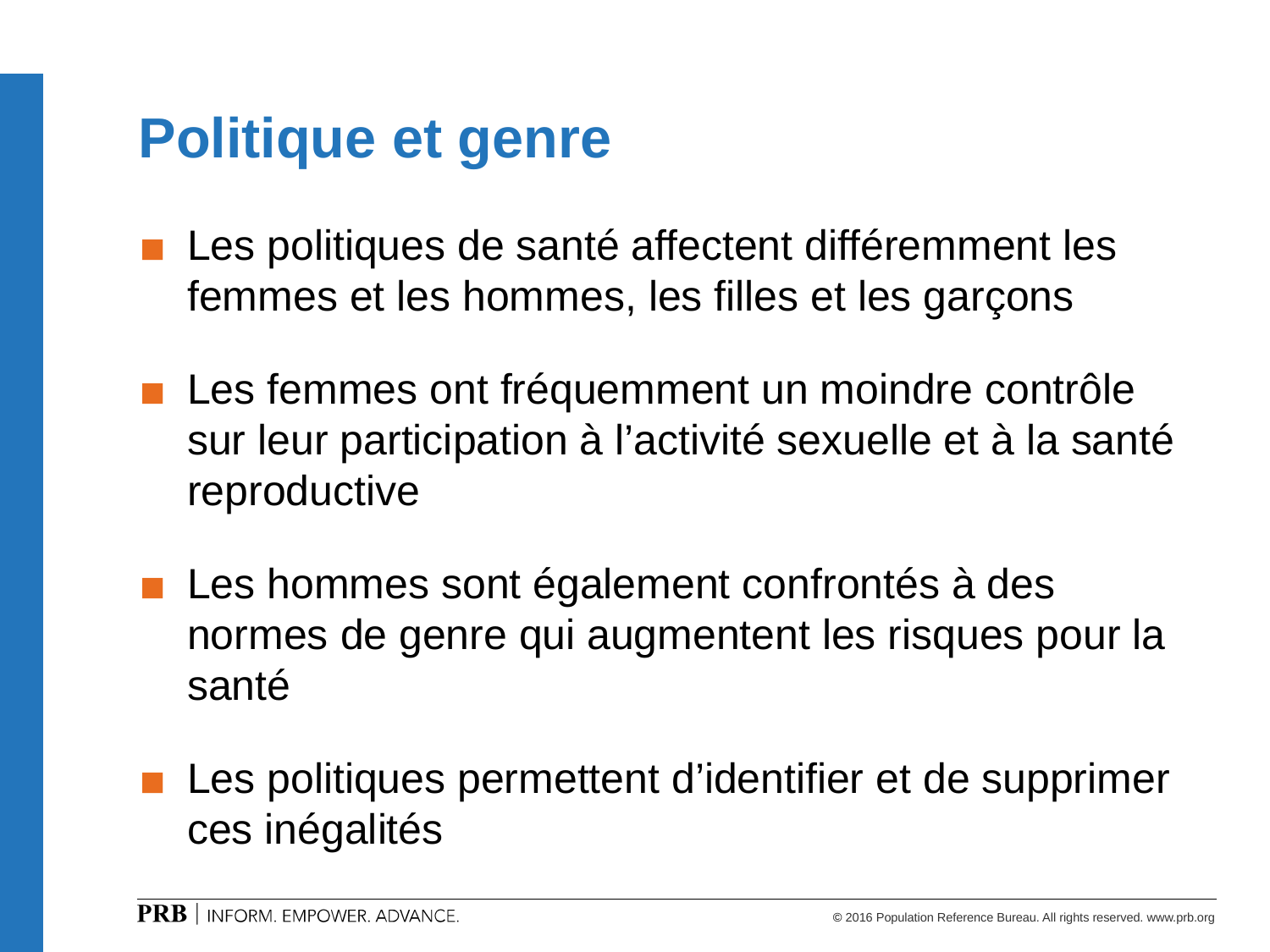

# Politique et genre
Les politiques de santé affectent différemment les femmes et les hommes, les filles et les garçons
Les femmes ont fréquemment un moindre contrôle sur leur participation à l’activité sexuelle et à la santé reproductive
Les hommes sont également confrontés à des normes de genre qui augmentent les risques pour la santé
Les politiques permettent d’identifier et de supprimer ces inégalités